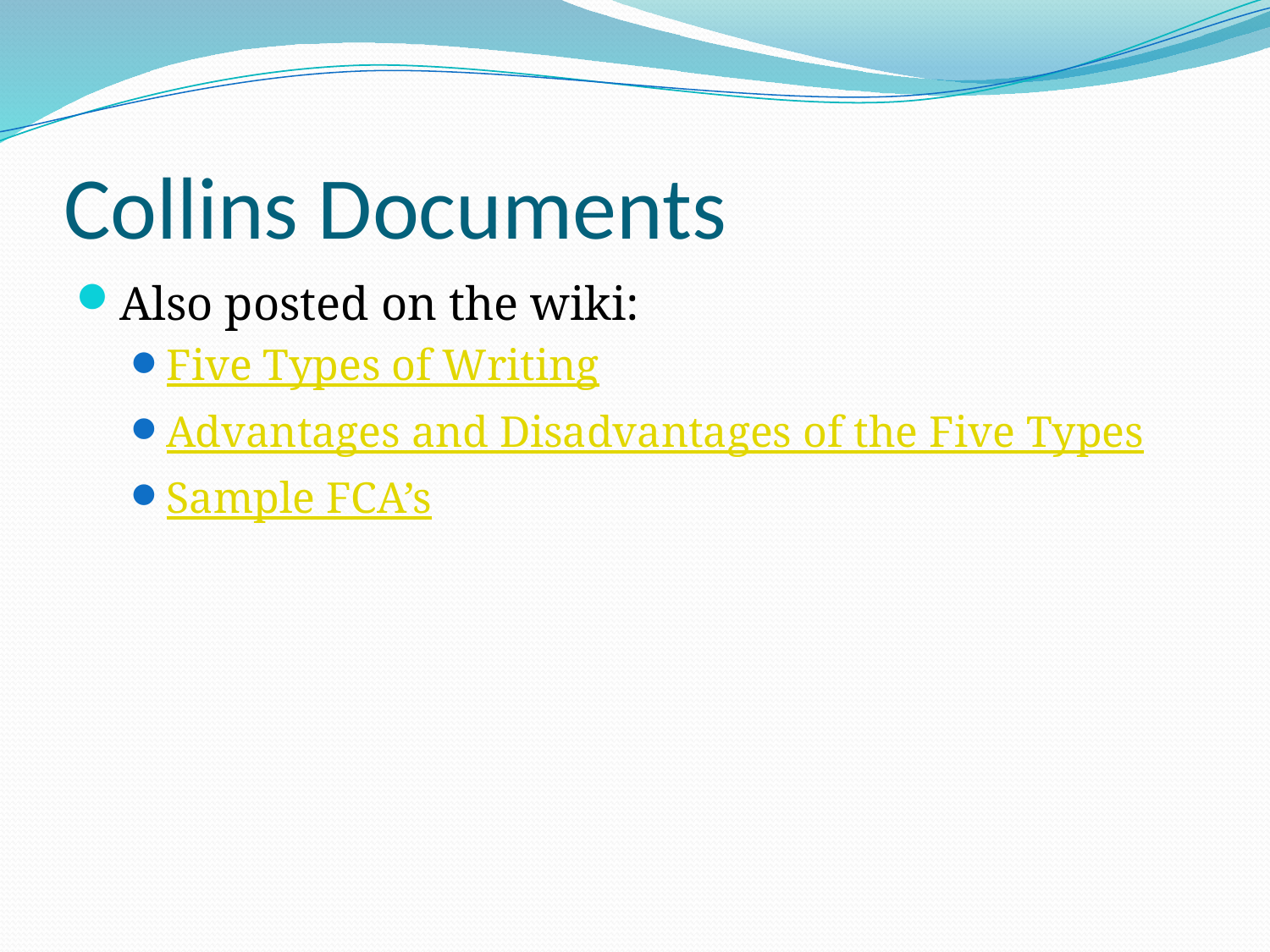

# Collins Documents
Also posted on the wiki:
Five Types of Writing
Advantages and Disadvantages of the Five Types
Sample FCA’s